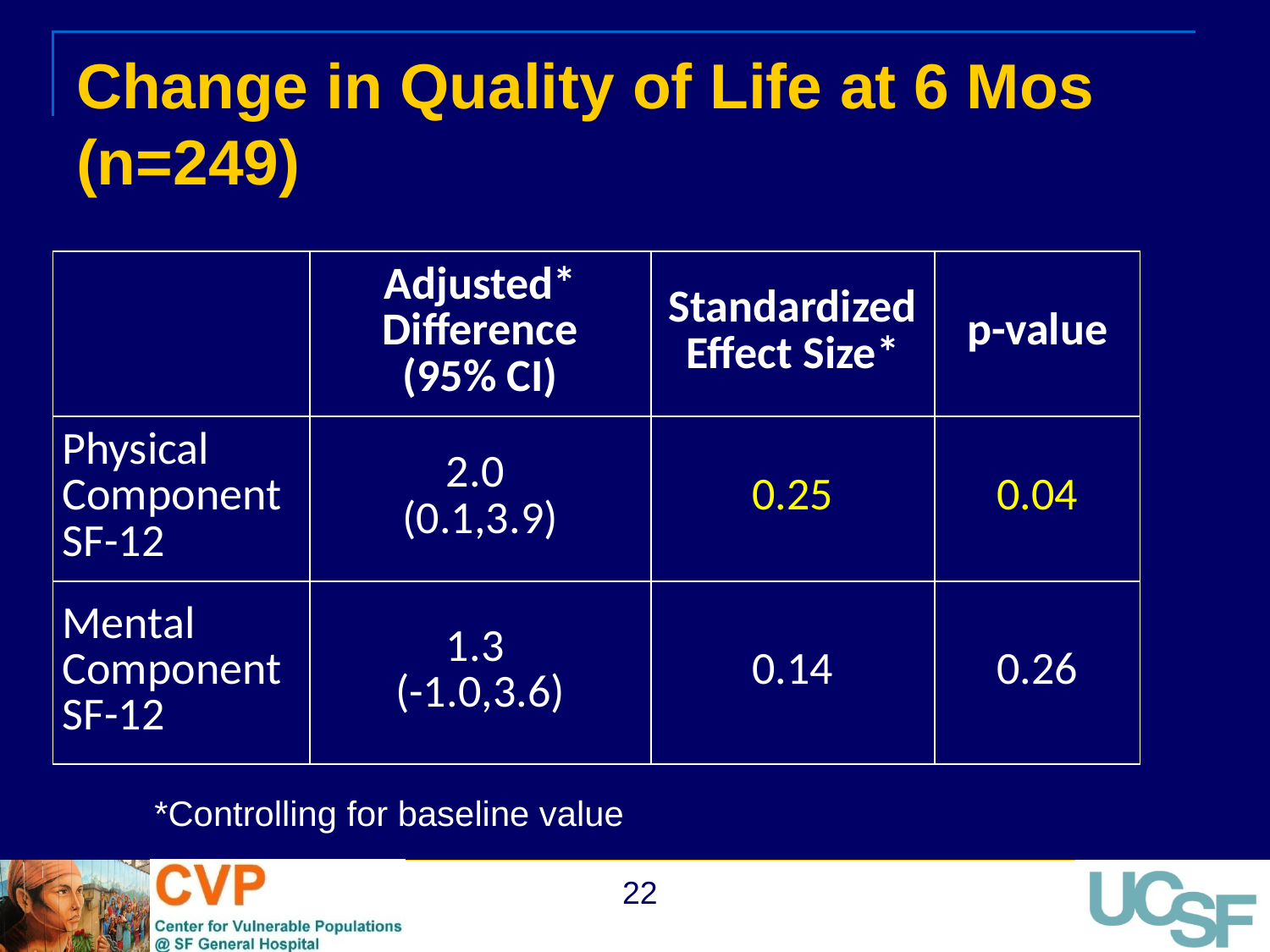

Change in Quality of Life at 6 Mos (n=249)

|  | Adjusted\* Difference (95% CI) | Standardized Effect Size\* | p-value |
| --- | --- | --- | --- |
| Physical Component SF-12 | 2.0 (0.1,3.9) | 0.25 | 0.04 |
| Mental Component SF-12 | 1.3 (-1.0,3.6) | 0.14 | 0.26 |
*Controlling for baseline value